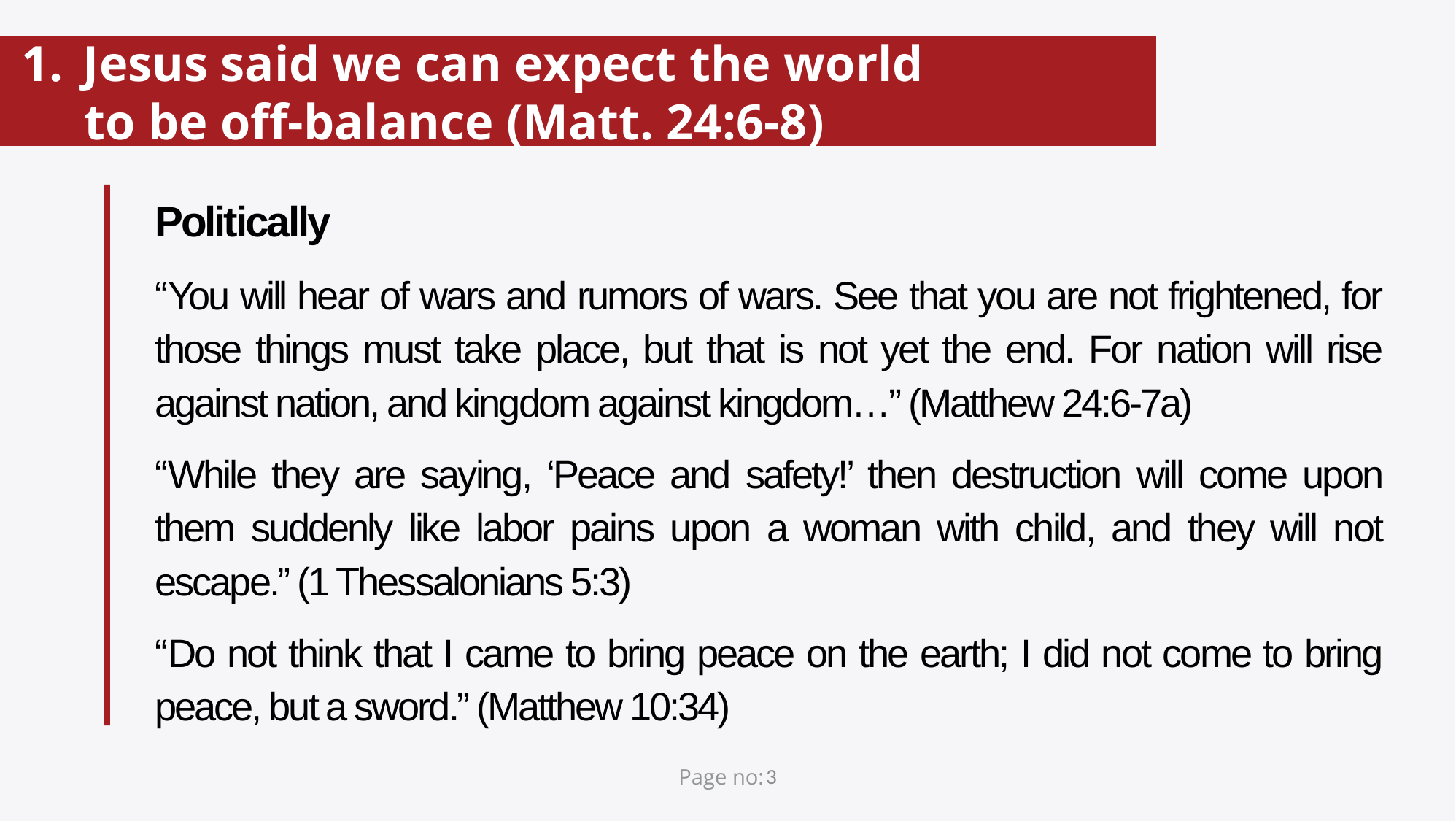

Jesus said we can expect the world
     to be off-balance (Matt. 24:6-8)
Politically
“You will hear of wars and rumors of wars. See that you are not frightened, for those things must take place, but that is not yet the end. For nation will rise against nation, and kingdom against kingdom…” (Matthew 24:6-7a)
“While they are saying, ‘Peace and safety!’ then destruction will come upon them suddenly like labor pains upon a woman with child, and they will not escape.” (1 Thessalonians 5:3)
“Do not think that I came to bring peace on the earth; I did not come to bring peace, but a sword.” (Matthew 10:34)